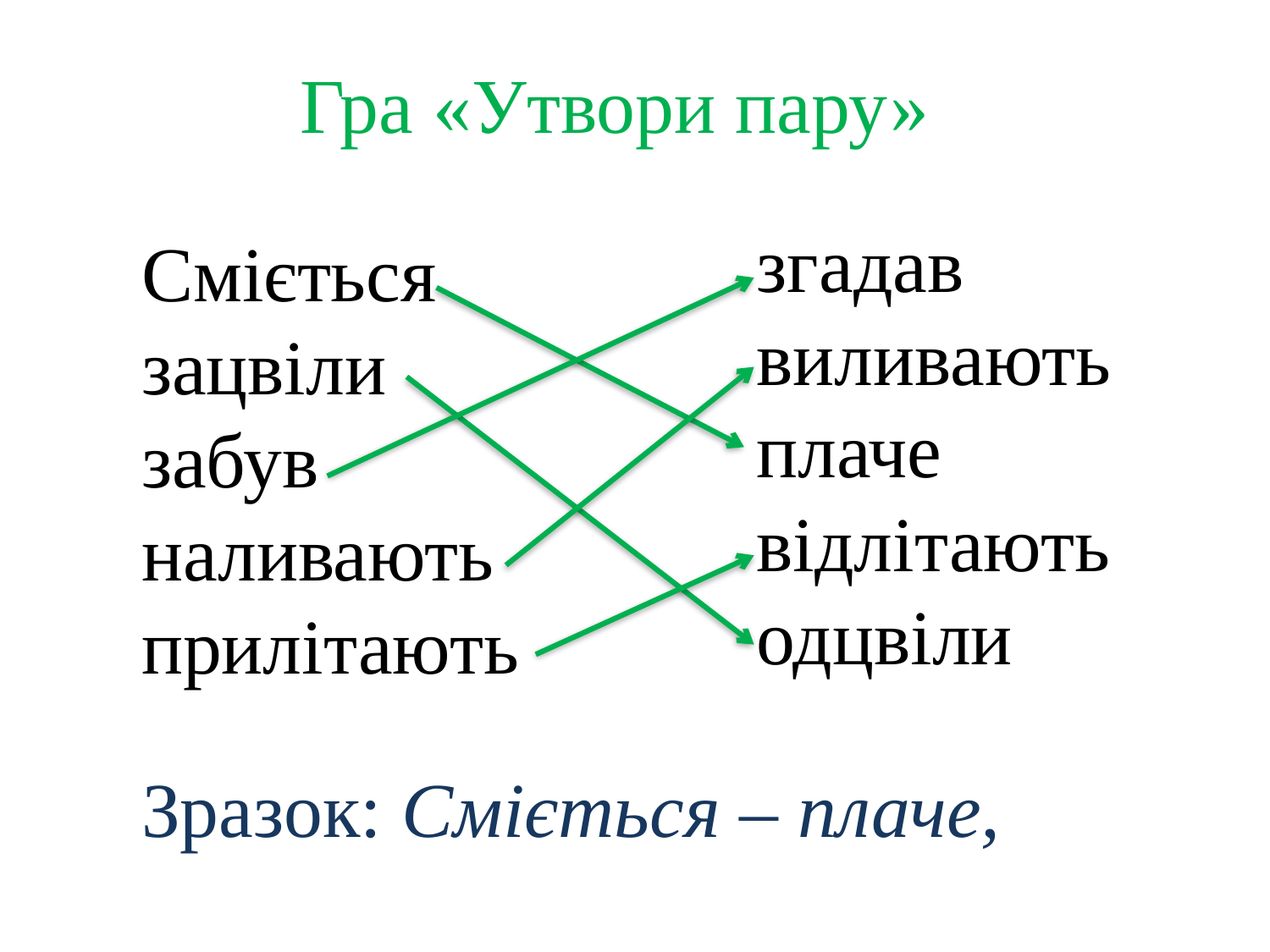

Гра «Утвори пару»
згадав
виливають
плаче
відлітають
одцвіли
Сміється
зацвіли
забув
наливають
прилітають
Зразок: Сміється – плаче,